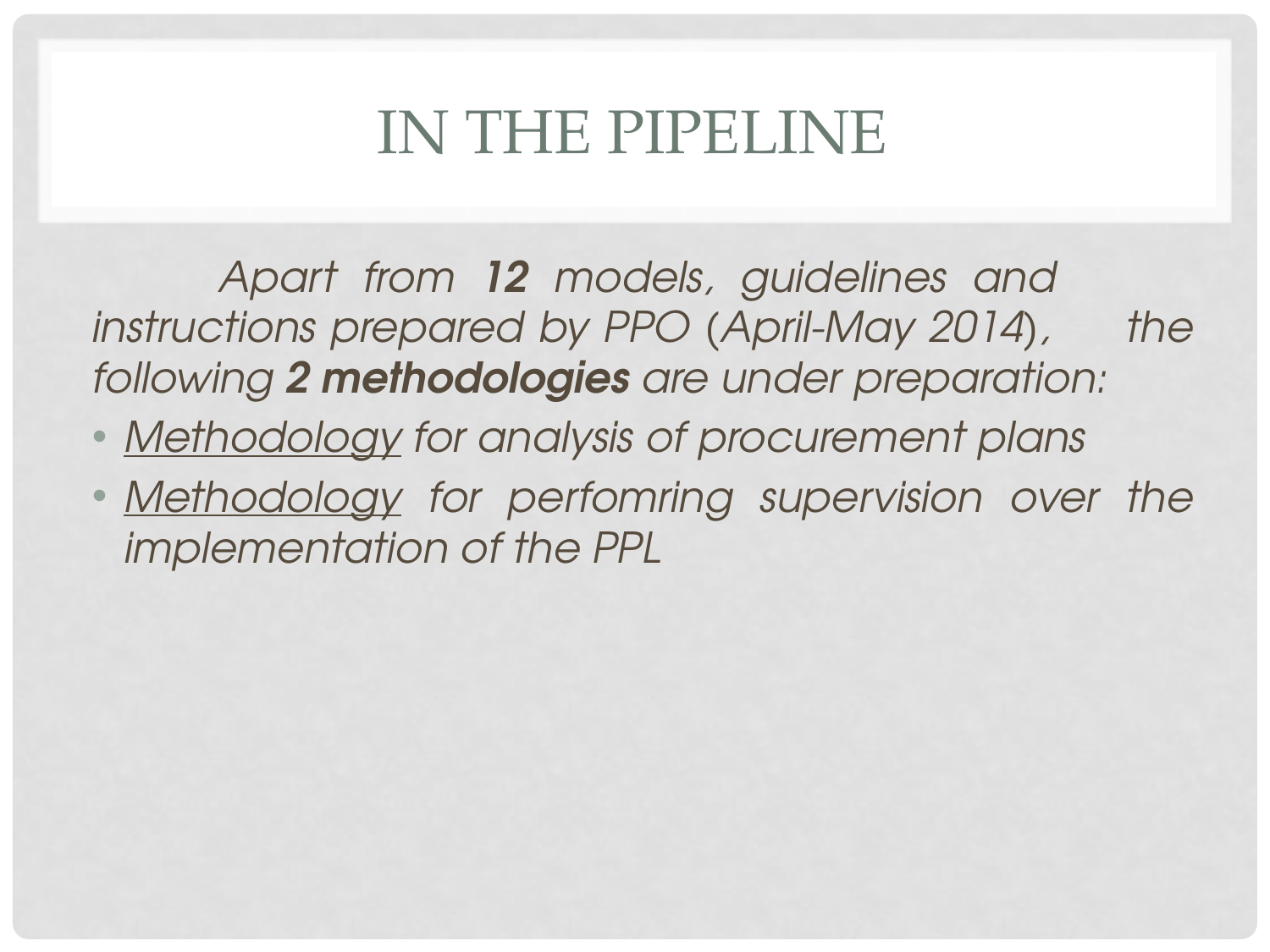

# In the pipeline
	Apart from 12 models, guidelines and 	instructions prepared by PPO (April-May 2014), 	the following 2 methodologies are under 	preparation:
Methodology for analysis of procurement plans
Methodology for perfomring supervision over the implementation of the PPL